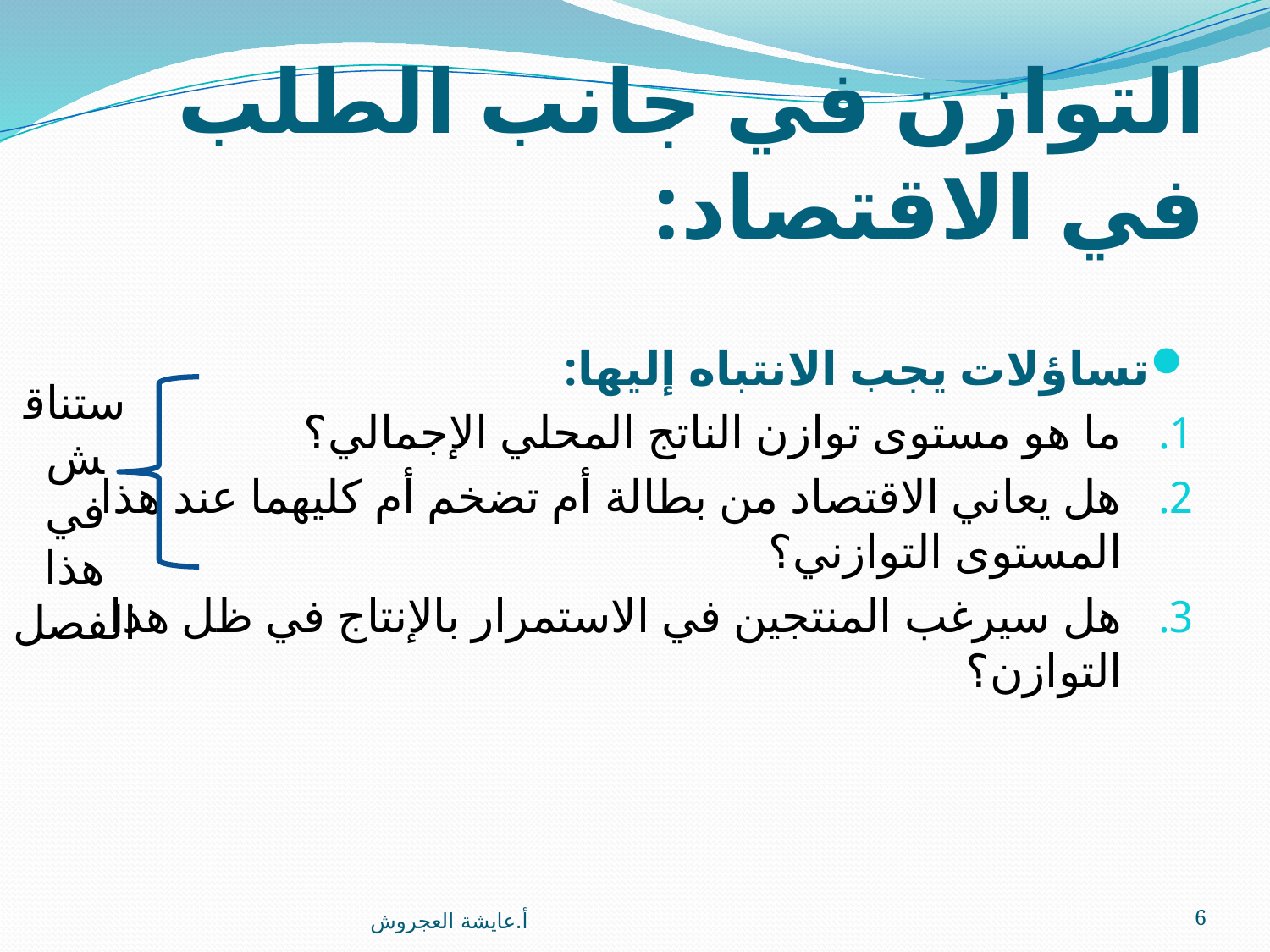

# التوازن في جانب الطلب في الاقتصاد:

تساؤلات يجب الانتباه إليها:
ما هو مستوى توازن الناتج المحلي الإجمالي؟
هل يعاني الاقتصاد من بطالة أم تضخم أم كليهما عند هذا المستوى التوازني؟
هل سيرغب المنتجين في الاستمرار بالإنتاج في ظل هذا التوازن؟
ستناقش في هذا الفصل

أ.عايشة العجروش
6